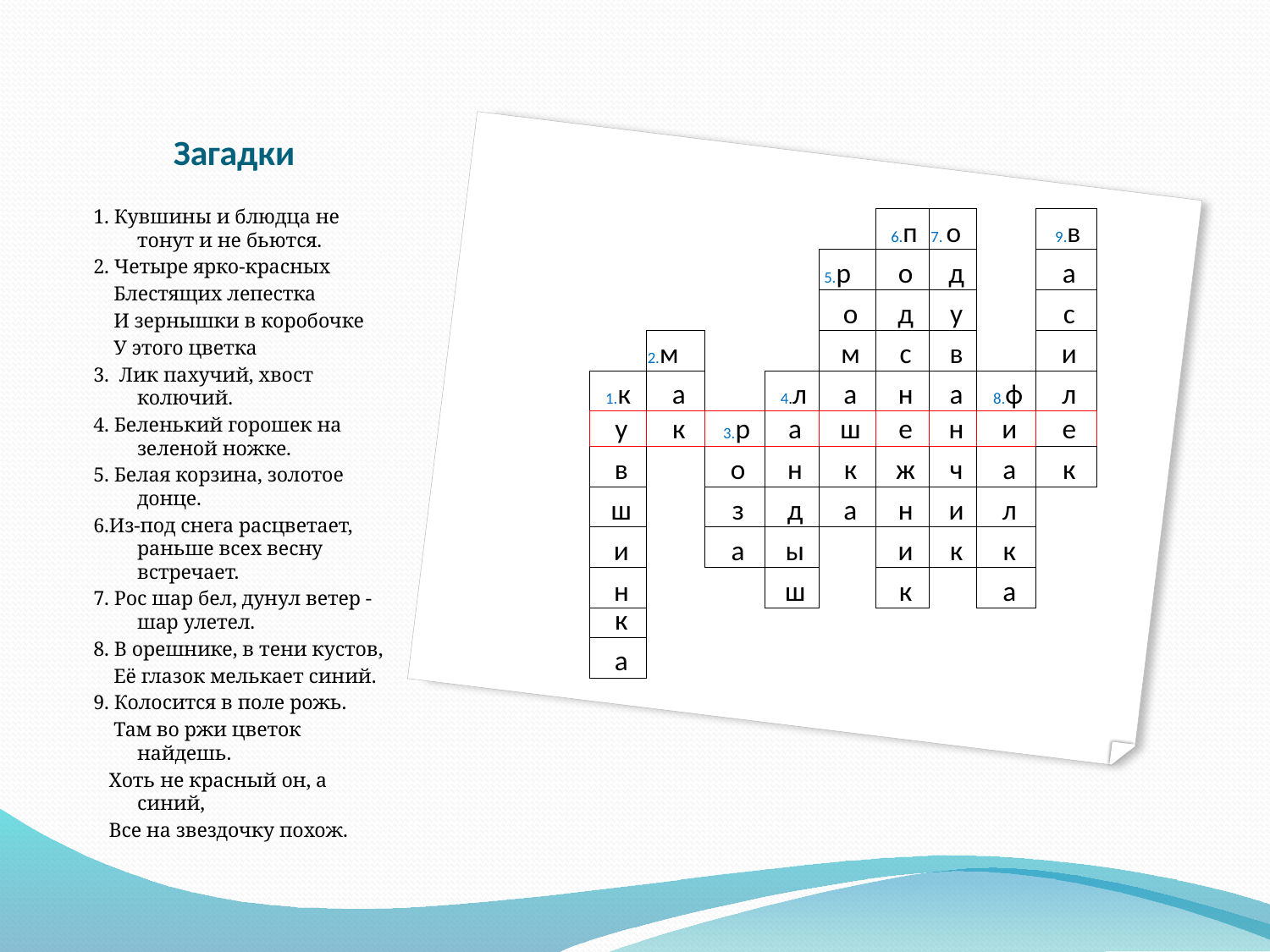

# Загадки
|  |  |  |  |  |  |  |  |  |  |  |  |
| --- | --- | --- | --- | --- | --- | --- | --- | --- | --- | --- | --- |
|  |  |  |  |  |  | 6.п | 7. о |  | 9.в |  |  |
|  |  |  |  |  | 5.р | о | д |  | а |  |  |
|  |  |  |  |  | о | д | у |  | с |  |  |
|  |  | 2.м |  |  | м | с | в |  | и |  |  |
|  | 1.к | а |  | 4.л | а | н | а | 8.ф | л |  |  |
|  | у | к | 3.р | а | ш | е | н | и | е |  |  |
|  | в |  | о | н | к | ж | ч | а | к |  |  |
|  | ш |  | з | д | а | н | и | л |  |  |  |
|  | и |  | а | ы |  | и | к | к |  |  |  |
|  | н |  |  | ш |  | к |  | а |  |  |  |
|  | к |  |  |  |  |  |  |  |  |  |  |
|  | а |  |  |  |  |  |  |  |  |  |  |
1. Кувшины и блюдца не тонут и не бьются.
2. Четыре ярко-красных
    Блестящих лепестка
    И зернышки в коробочке
    У этого цветка
3.  Лик пахучий, хвост колючий.
4. Беленький горошек на зеленой ножке.
5. Белая корзина, золотое донце.
6.Из-под снега расцветает, раньше всех весну встречает.
7. Рос шар бел, дунул ветер - шар улетел.
8. В орешнике, в тени кустов,
    Её глазок мелькает синий.
9. Колосится в поле рожь.
    Там во ржи цветок найдешь.
   Хоть не красный он, а синий,
   Все на звездочку похож.